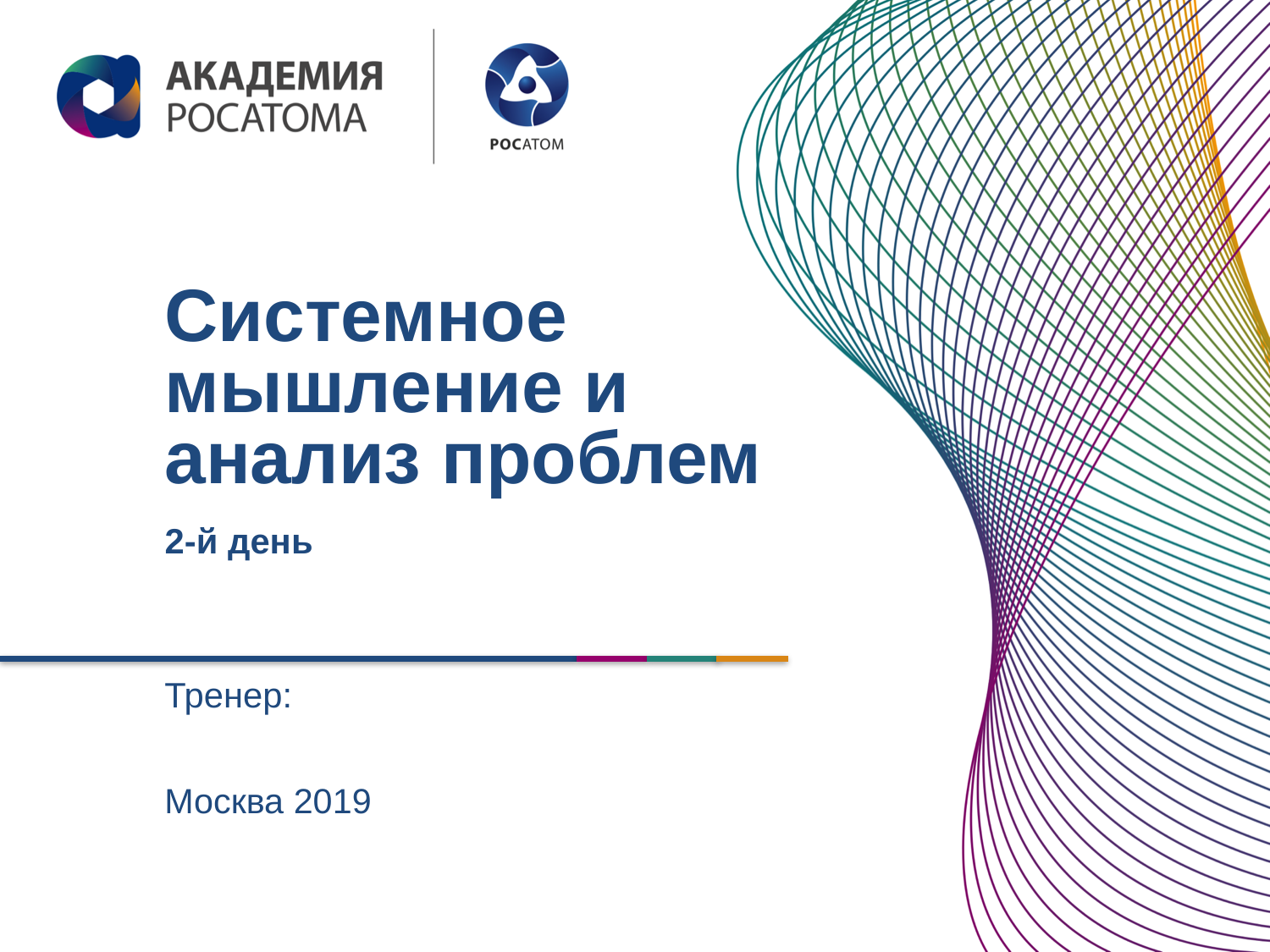

# Системное мышление и анализ проблем
2-й день
Тренер:
Москва 2019